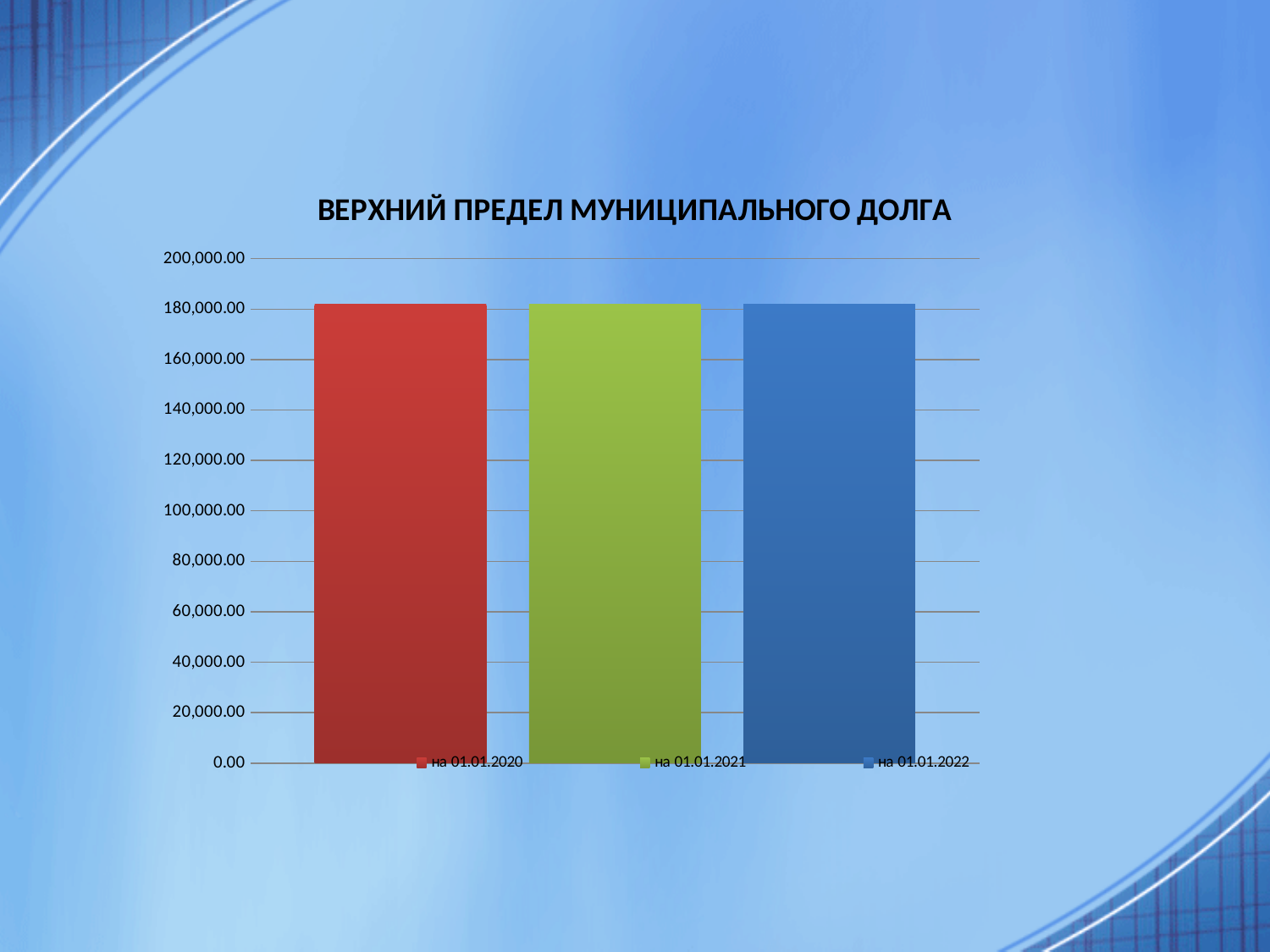

### Chart: ВЕРХНИЙ ПРЕДЕЛ МУНИЦИПАЛЬНОГО ДОЛГА

| Category | на 01.01.2020 | на 01.01.2021 | на 01.01.2022 |
|---|---|---|---|